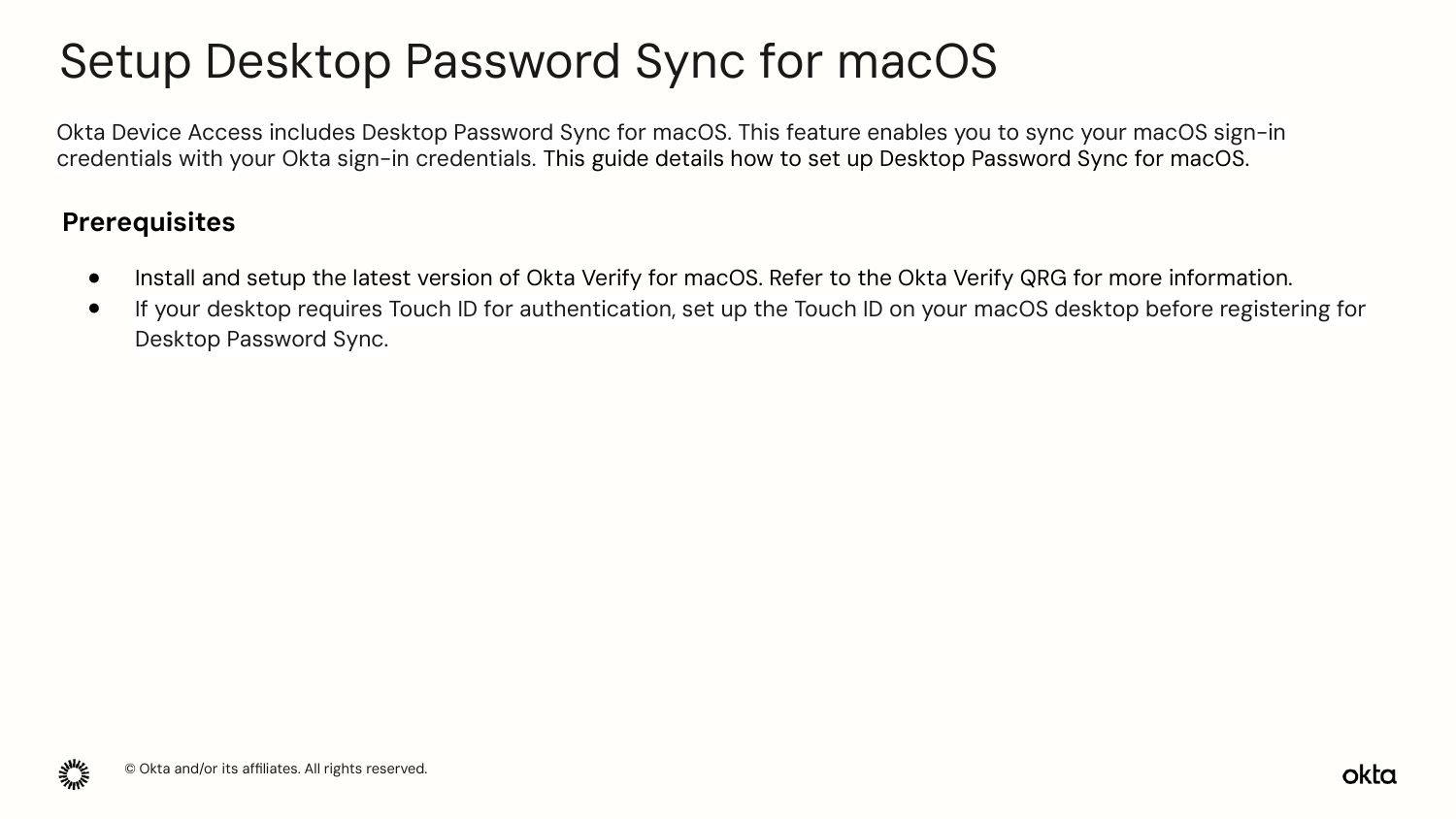

Setup Desktop Password Sync for macOS
Okta Device Access includes Desktop Password Sync for macOS. This feature enables you to sync your macOS sign-in credentials with your Okta sign-in credentials. This guide details how to set up Desktop Password Sync for macOS.
Prerequisites
Install and setup the latest version of Okta Verify for macOS. Refer to the Okta Verify QRG for more information.
If your desktop requires Touch ID for authentication, set up the Touch ID on your macOS desktop before registering for Desktop Password Sync.